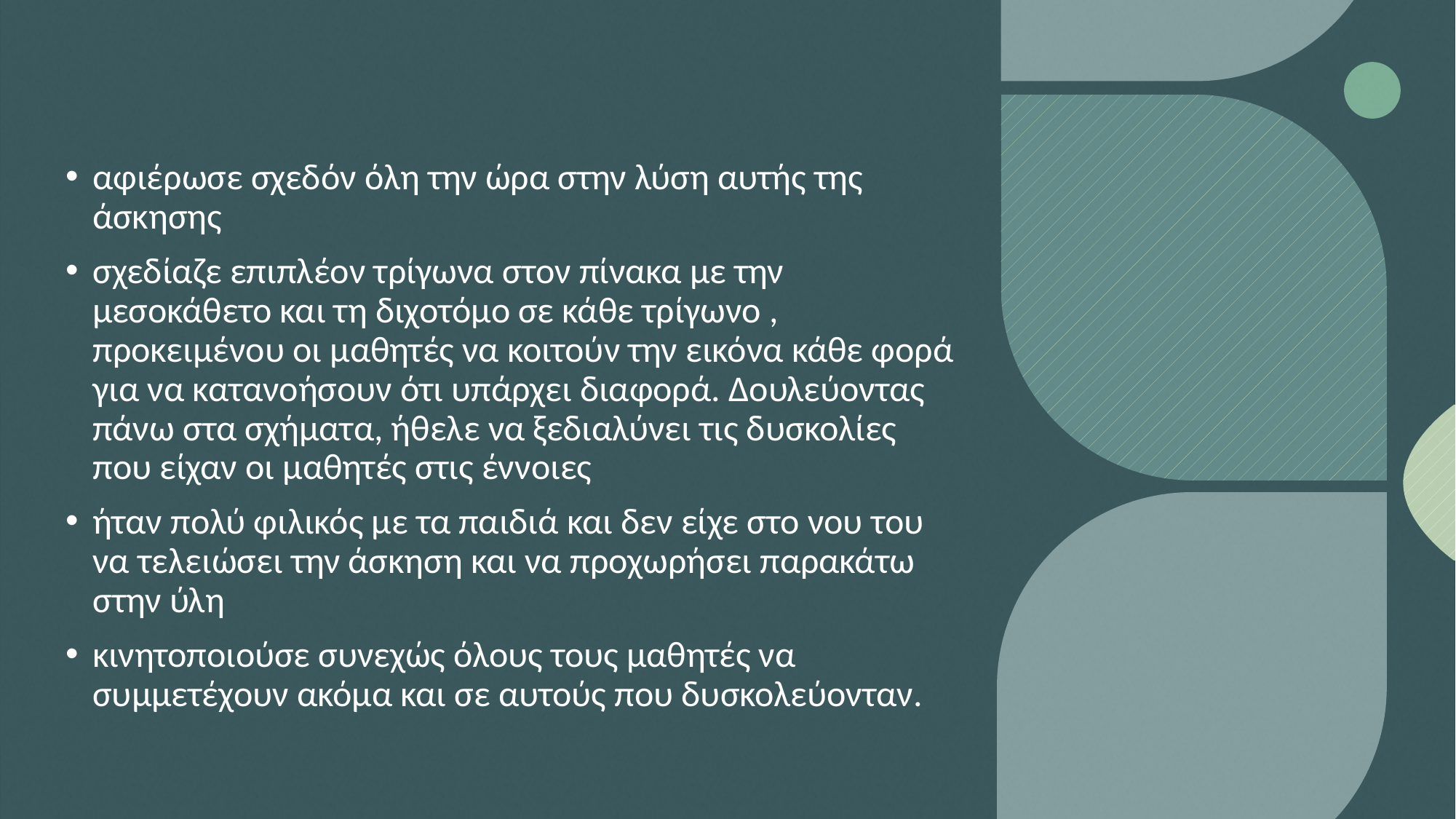

# Ο καθηγητής
αφιέρωσε σχεδόν όλη την ώρα στην λύση αυτής της άσκησης
σχεδίαζε επιπλέον τρίγωνα στον πίνακα με την μεσοκάθετο και τη διχοτόμο σε κάθε τρίγωνο , προκειμένου οι μαθητές να κοιτούν την εικόνα κάθε φορά για να κατανοήσουν ότι υπάρχει διαφορά. Δουλεύοντας πάνω στα σχήματα, ήθελε να ξεδιαλύνει τις δυσκολίες που είχαν οι μαθητές στις έννοιες
ήταν πολύ φιλικός με τα παιδιά και δεν είχε στο νου του να τελειώσει την άσκηση και να προχωρήσει παρακάτω στην ύλη
κινητοποιούσε συνεχώς όλους τους μαθητές να συμμετέχουν ακόμα και σε αυτούς που δυσκολεύονταν.